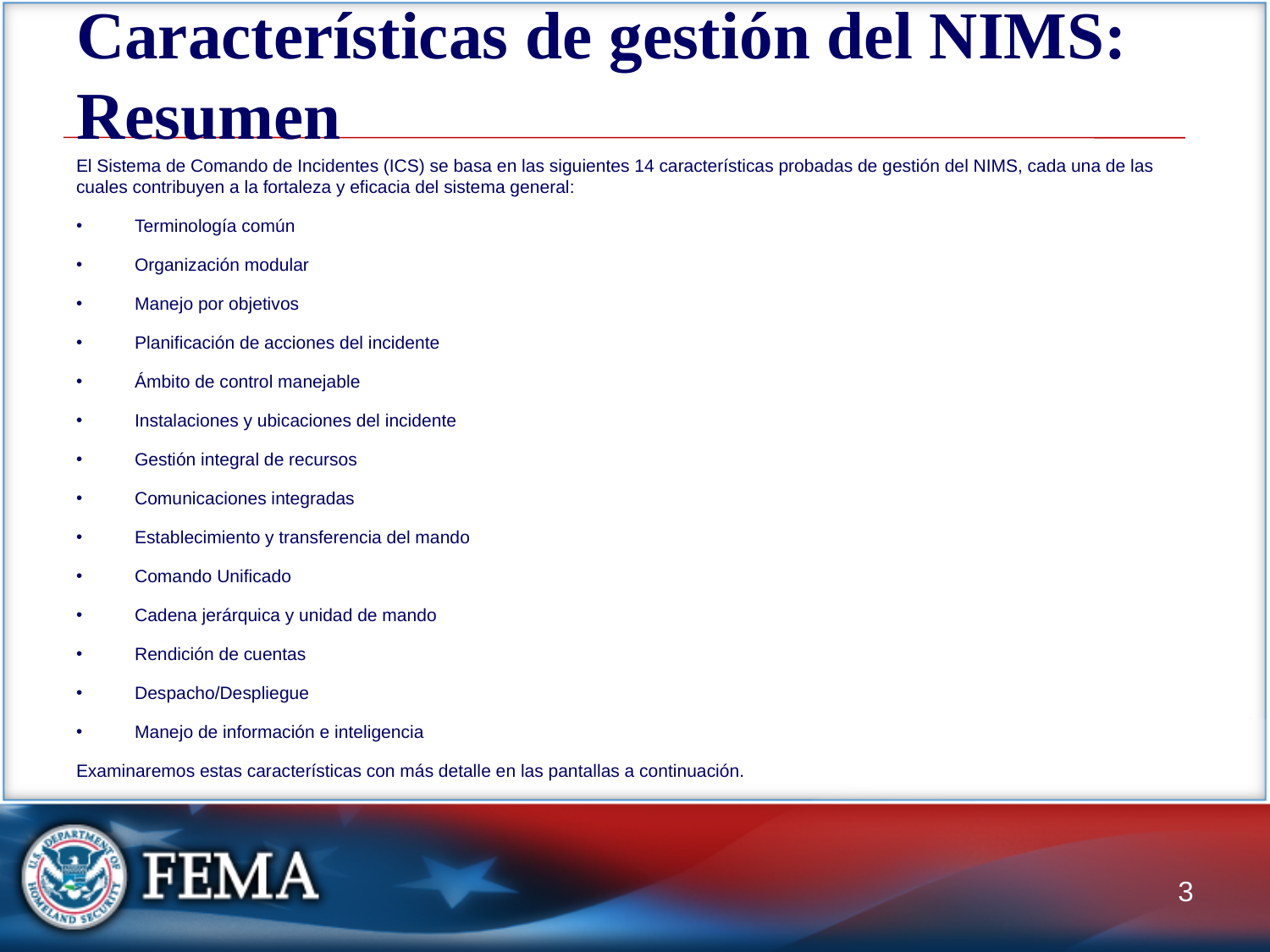

# Características de gestión del NIMS: Resumen
El Sistema de Comando de Incidentes (ICS) se basa en las siguientes 14 características probadas de gestión del NIMS, cada una de las cuales contribuyen a la fortaleza y eficacia del sistema general:
Terminología común
Organización modular
Manejo por objetivos
Planificación de acciones del incidente
Ámbito de control manejable
Instalaciones y ubicaciones del incidente
Gestión integral de recursos
Comunicaciones integradas
Establecimiento y transferencia del mando
Comando Unificado
Cadena jerárquica y unidad de mando
Rendición de cuentas
Despacho/Despliegue
Manejo de información e inteligencia
Examinaremos estas características con más detalle en las pantallas a continuación.
3